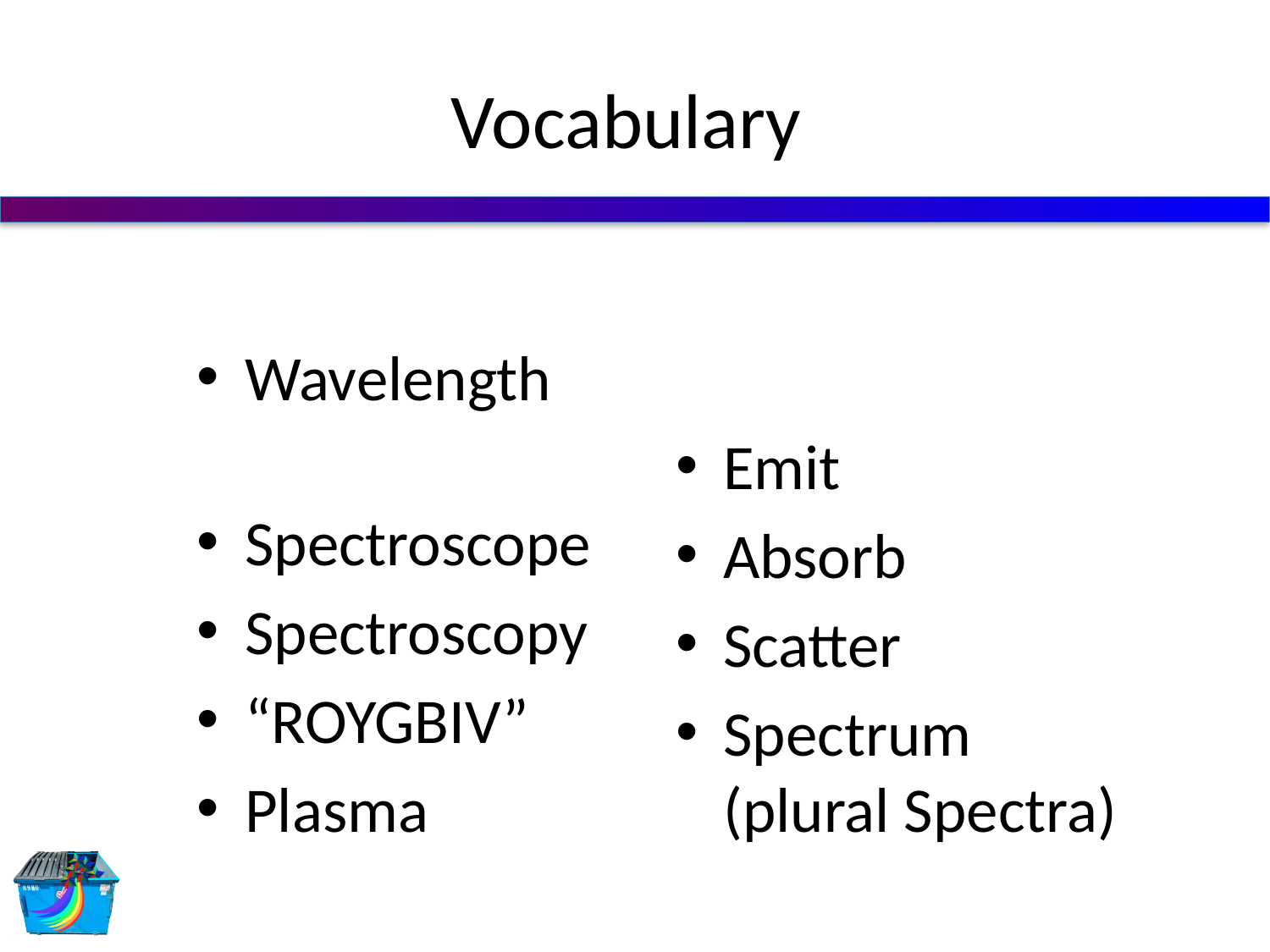

# Vocabulary
Wavelength
Spectroscope
Spectroscopy
“ROYGBIV”
Plasma

Emit
Absorb
Scatter
Spectrum
(plural Spectra)